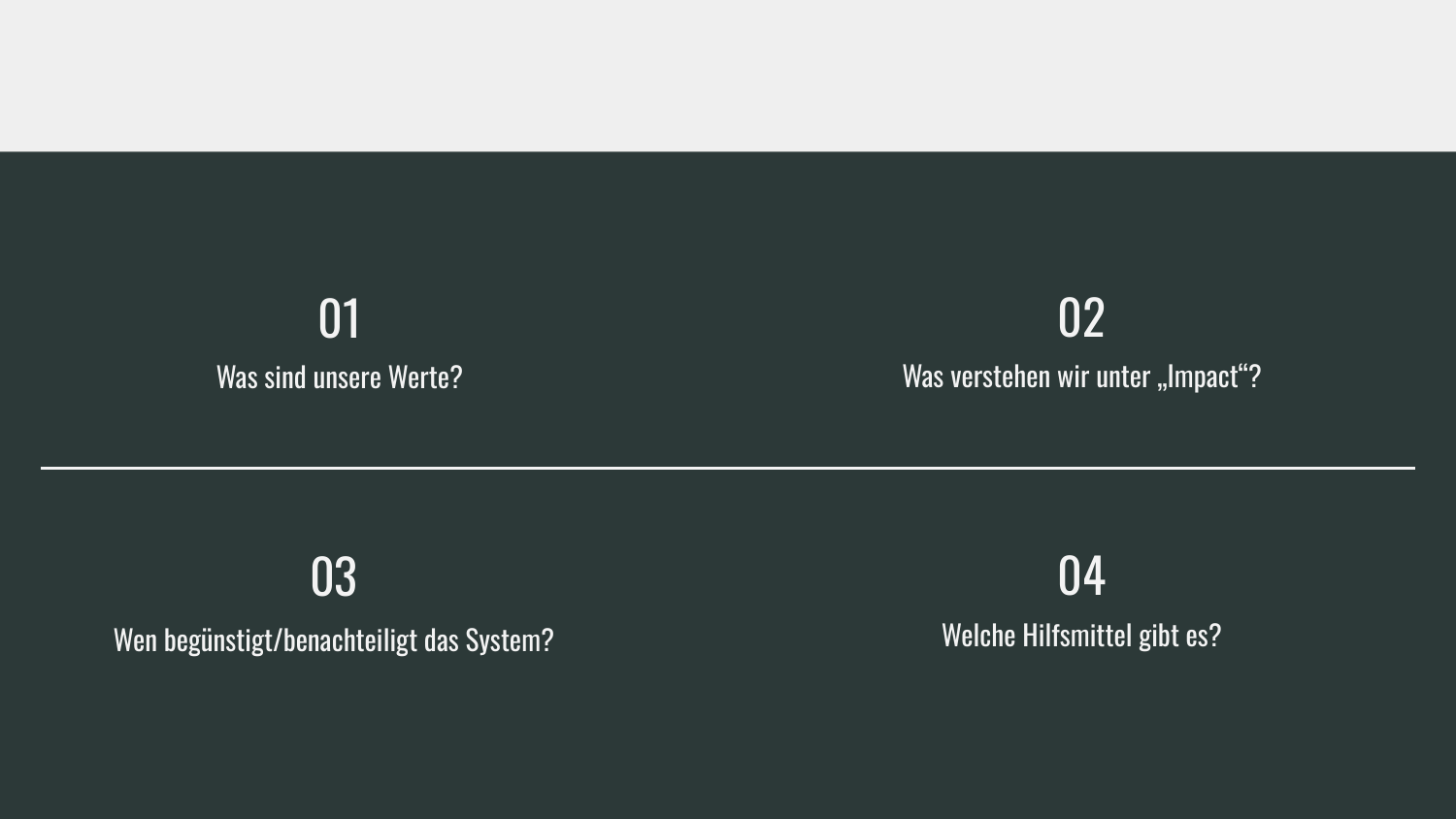

02
01
Was verstehen wir unter „Impact“?
# Was sind unsere Werte?
04
03
Welche Hilfsmittel gibt es?
Wen begünstigt/benachteiligt das System?